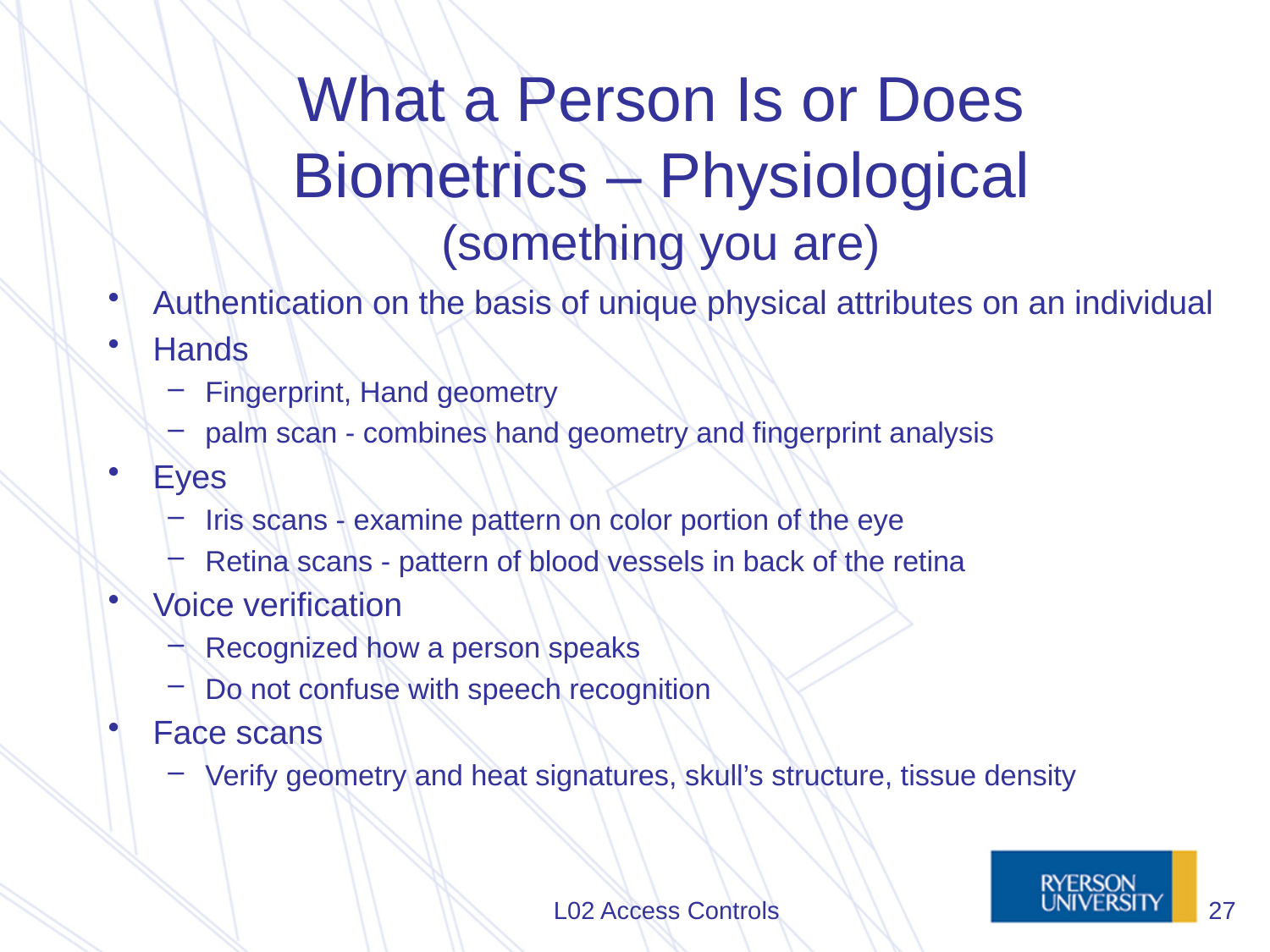

# What a Person Is or Does Biometrics – Physiological (something you are)
Authentication on the basis of unique physical attributes on an individual
Hands
Fingerprint, Hand geometry
palm scan - combines hand geometry and fingerprint analysis
Eyes
Iris scans - examine pattern on color portion of the eye
Retina scans - pattern of blood vessels in back of the retina
Voice verification
Recognized how a person speaks
Do not confuse with speech recognition
Face scans
Verify geometry and heat signatures, skull’s structure, tissue density
L02 Access Controls
27